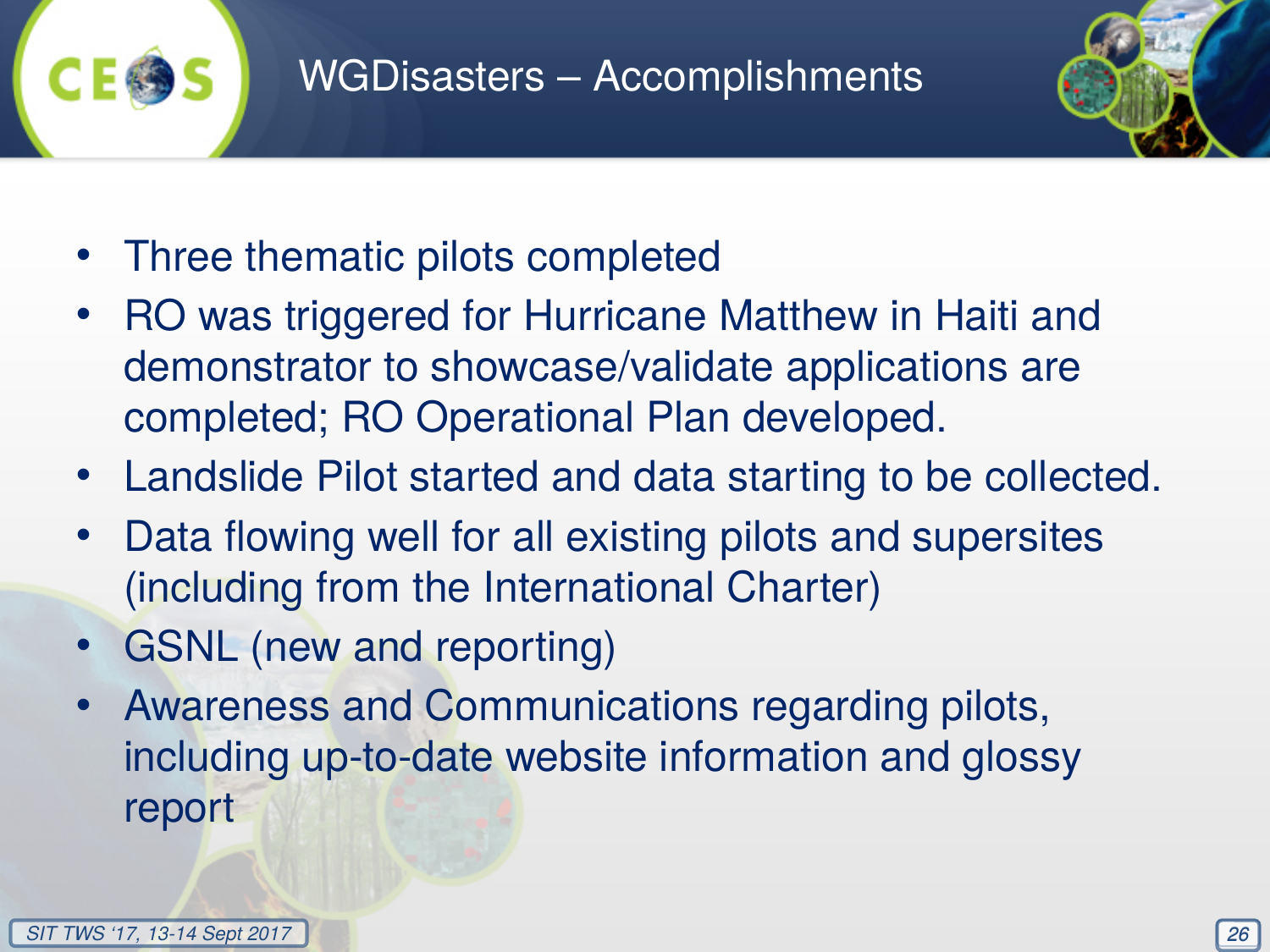

WGDisasters – Accomplishments
Three thematic pilots completed
RO was triggered for Hurricane Matthew in Haiti and demonstrator to showcase/validate applications are completed; RO Operational Plan developed.
Landslide Pilot started and data starting to be collected.
Data flowing well for all existing pilots and supersites (including from the International Charter)
GSNL (new and reporting)
Awareness and Communications regarding pilots, including up-to-date website information and glossy report
26
26